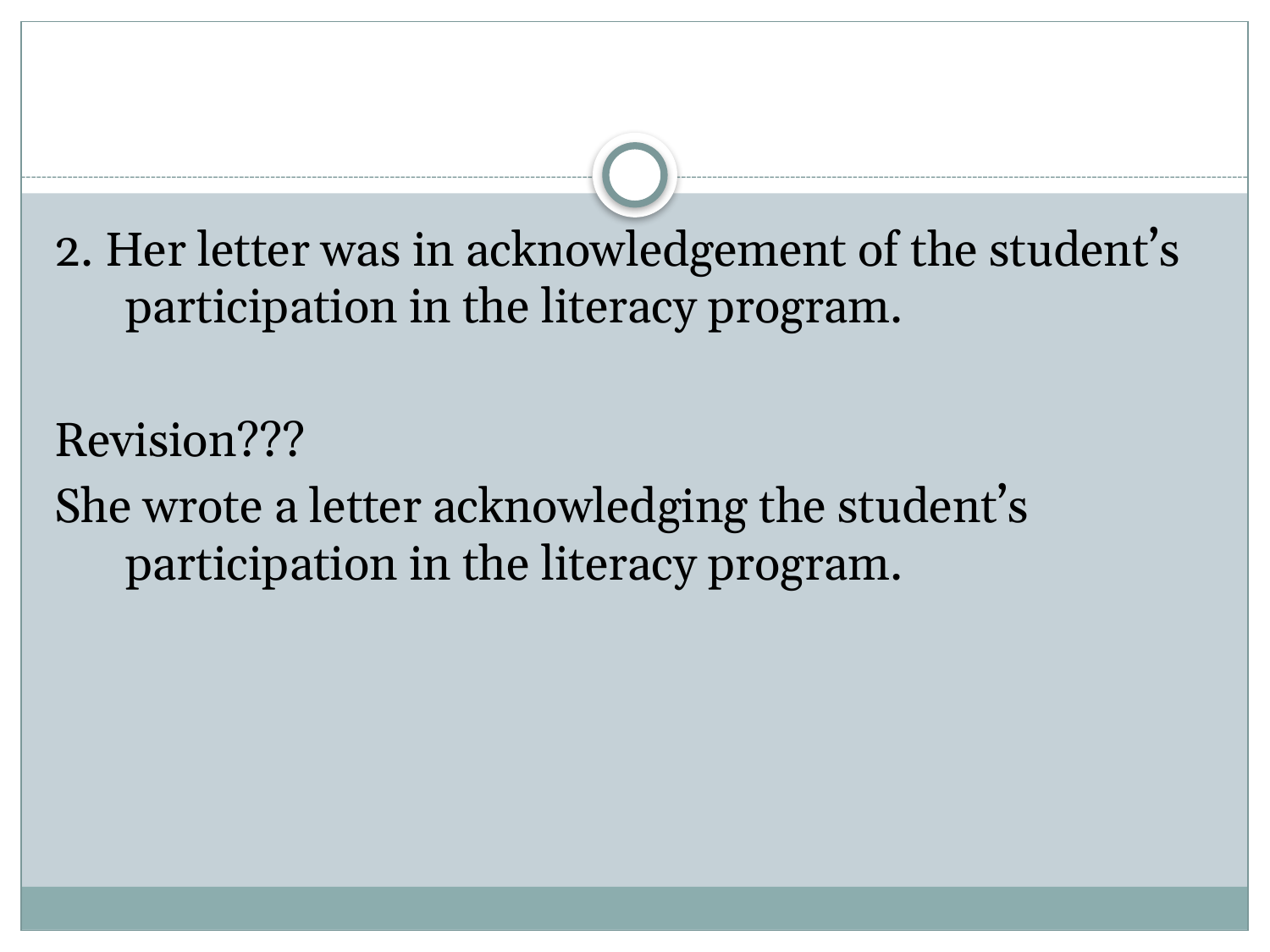

#
2. Her letter was in acknowledgement of the student’s participation in the literacy program.

Revision???
She wrote a letter acknowledging the student’s participation in the literacy program.